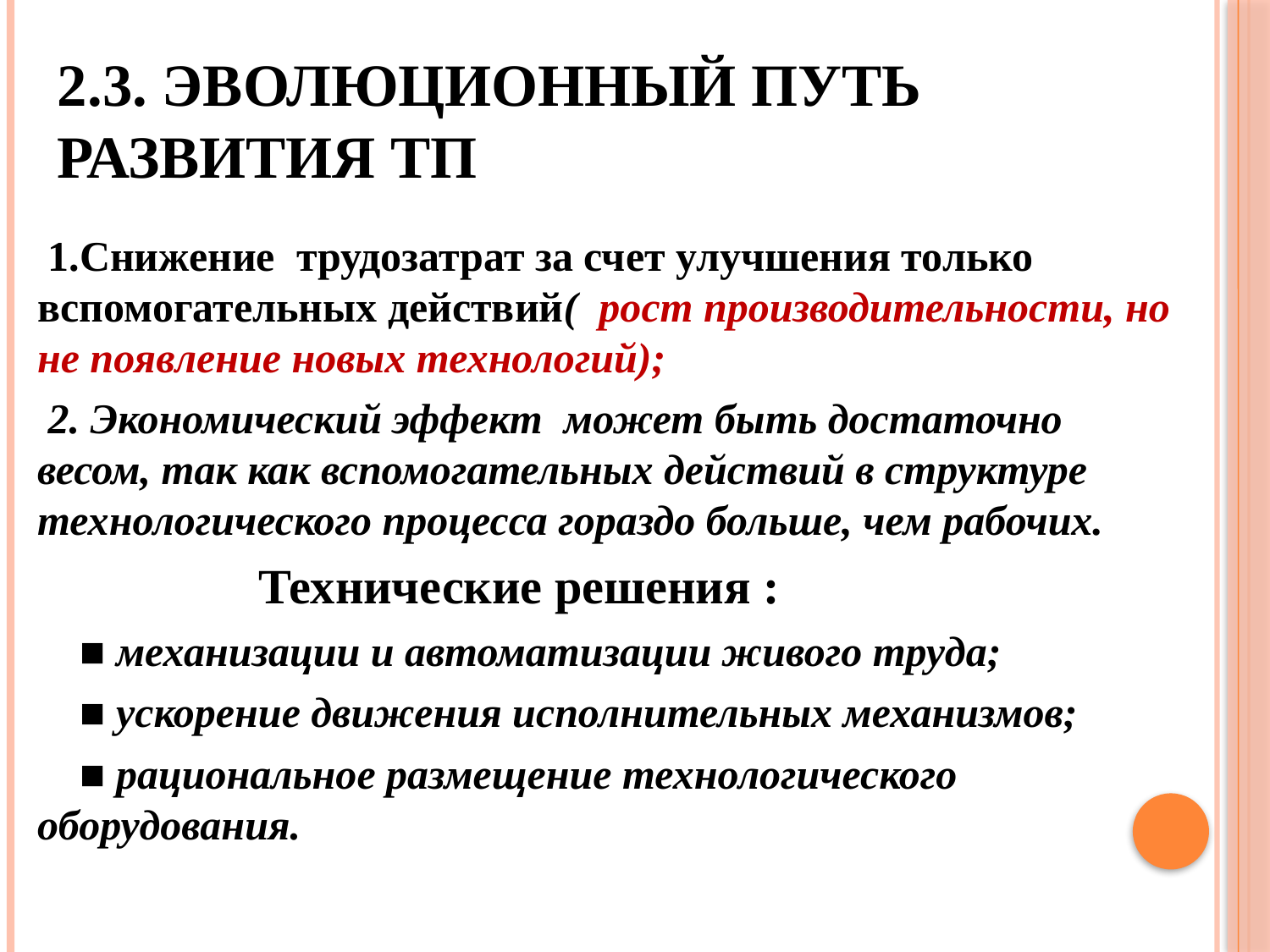

# 2.3. Эволюционный путь  развития ТП
 1.Снижение  трудозатрат за счет улучшения только вспомогательных действий(  рост производительности, но не появление новых технологий);
 2. Экономический эффект  может быть достаточно весом, так как вспомогательных действий в структуре технологического процесса гораздо больше, чем рабочих.
                  Технические решения :
    ■ механизации и автоматизации живого труда;
    ■ ускорение движения исполнительных механизмов;
    ■ рациональное размещение технологического оборудования.